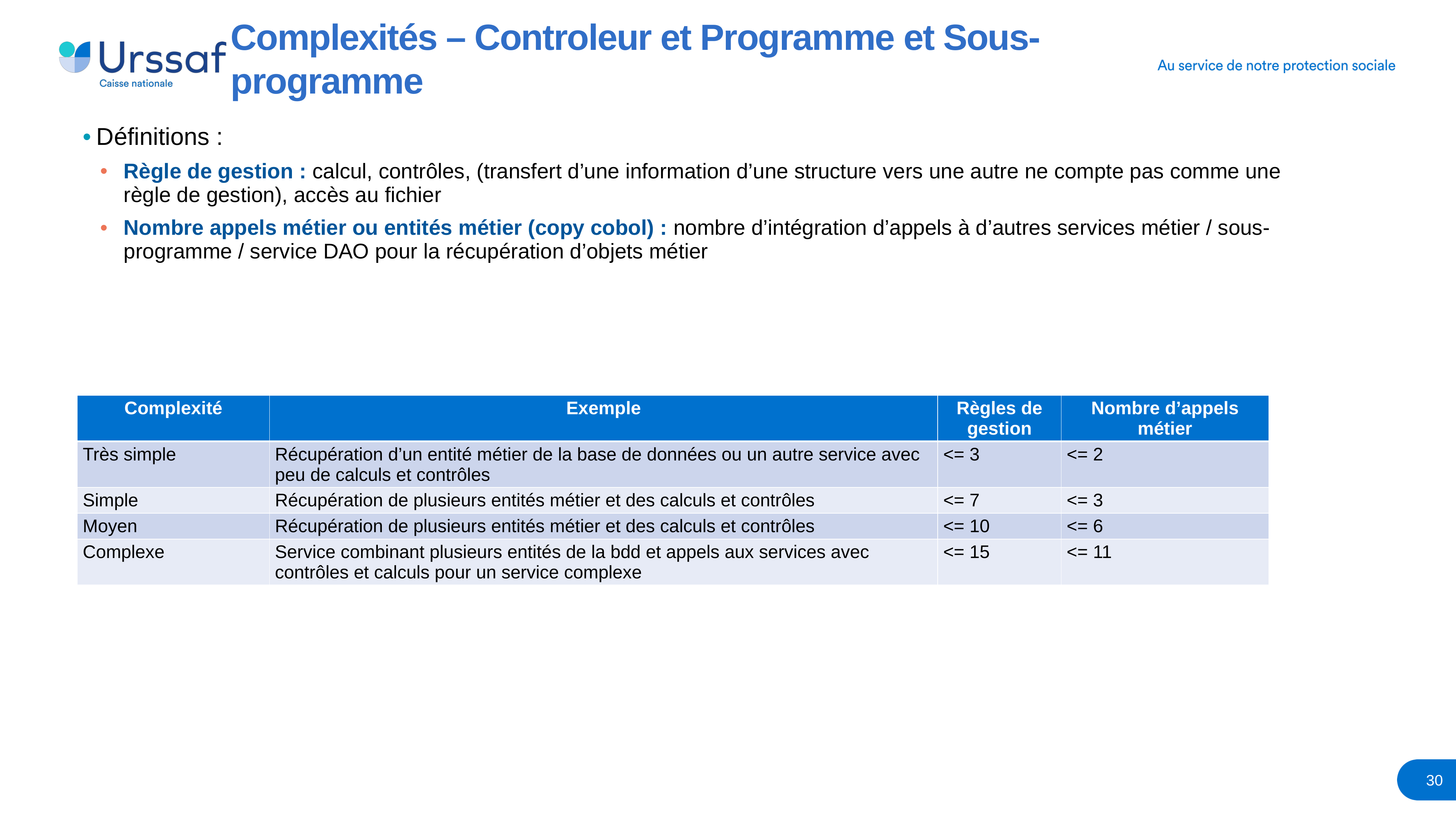

# Complexités – Controleur et Programme et Sous-programme
Définitions :
Règle de gestion : calcul, contrôles, (transfert d’une information d’une structure vers une autre ne compte pas comme une règle de gestion), accès au fichier
Nombre appels métier ou entités métier (copy cobol) : nombre d’intégration d’appels à d’autres services métier / sous-programme / service DAO pour la récupération d’objets métier
| Complexité | Exemple | Règles de gestion | Nombre d’appels métier |
| --- | --- | --- | --- |
| Très simple | Récupération d’un entité métier de la base de données ou un autre service avec peu de calculs et contrôles | <= 3 | <= 2 |
| Simple | Récupération de plusieurs entités métier et des calculs et contrôles | <= 7 | <= 3 |
| Moyen | Récupération de plusieurs entités métier et des calculs et contrôles | <= 10 | <= 6 |
| Complexe | Service combinant plusieurs entités de la bdd et appels aux services avec contrôles et calculs pour un service complexe | <= 15 | <= 11 |